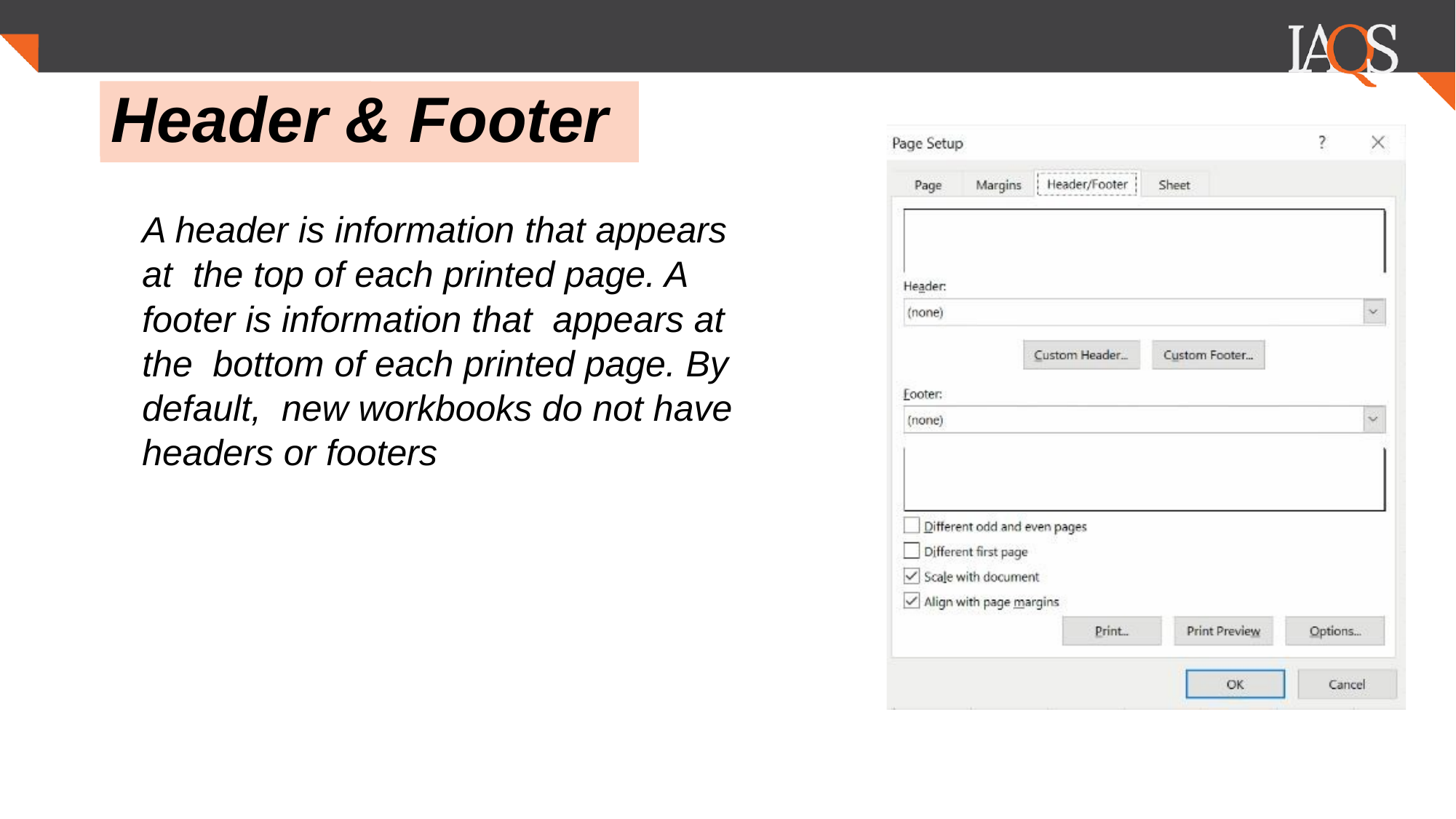

.
# Header & Footer

A header is information that appears at  the top of each printed page. A footer is information that  appears at the  bottom of each printed page. By default,  new workbooks do not have headers or footers